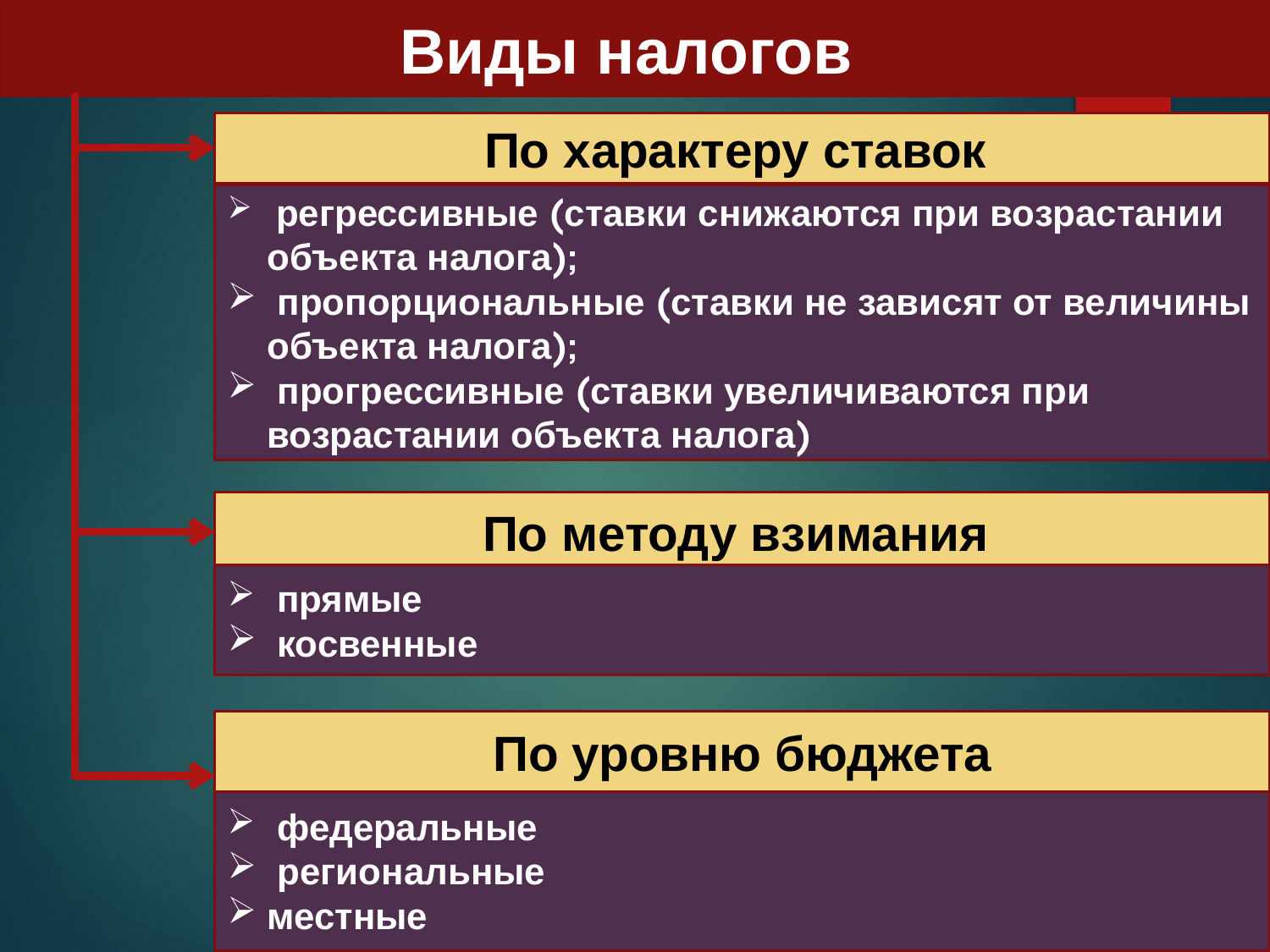

Виды налогов
По характеру ставок
 регрессивные (ставки снижаются при возрастании объекта налога);
 пропорциональные (ставки не зависят от величины объекта налога);
 прогрессивные (ставки увеличиваются при возрастании объекта налога)
По методу взимания
 прямые
 косвенные
По уровню бюджета
 федеральные
 региональные
местные